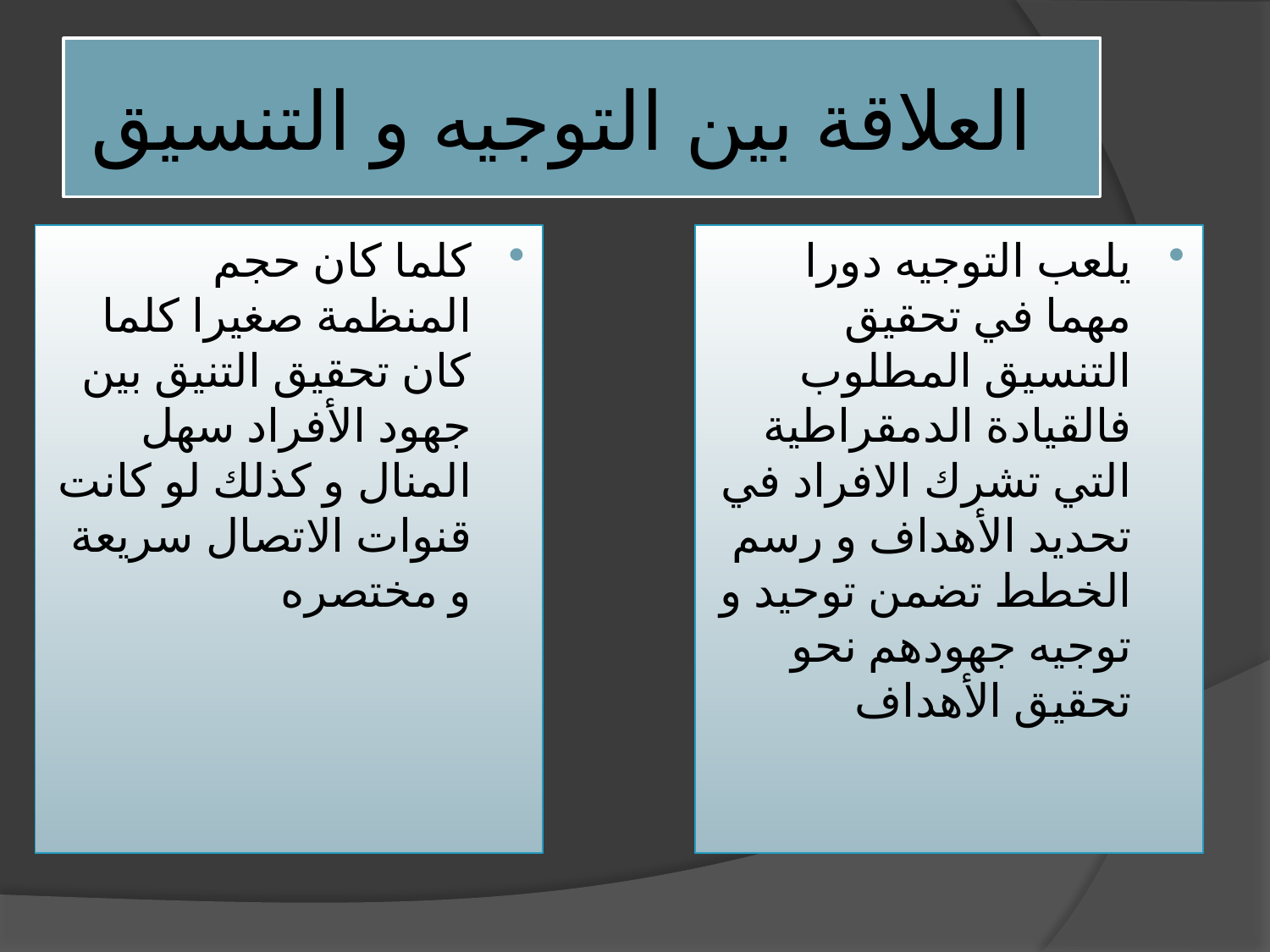

# العلاقة بين التوجيه و التنسيق
كلما كان حجم المنظمة صغيرا كلما كان تحقيق التنيق بين جهود الأفراد سهل المنال و كذلك لو كانت قنوات الاتصال سريعة و مختصره
يلعب التوجيه دورا مهما في تحقيق التنسيق المطلوب فالقيادة الدمقراطية التي تشرك الافراد في تحديد الأهداف و رسم الخطط تضمن توحيد و توجيه جهودهم نحو تحقيق الأهداف